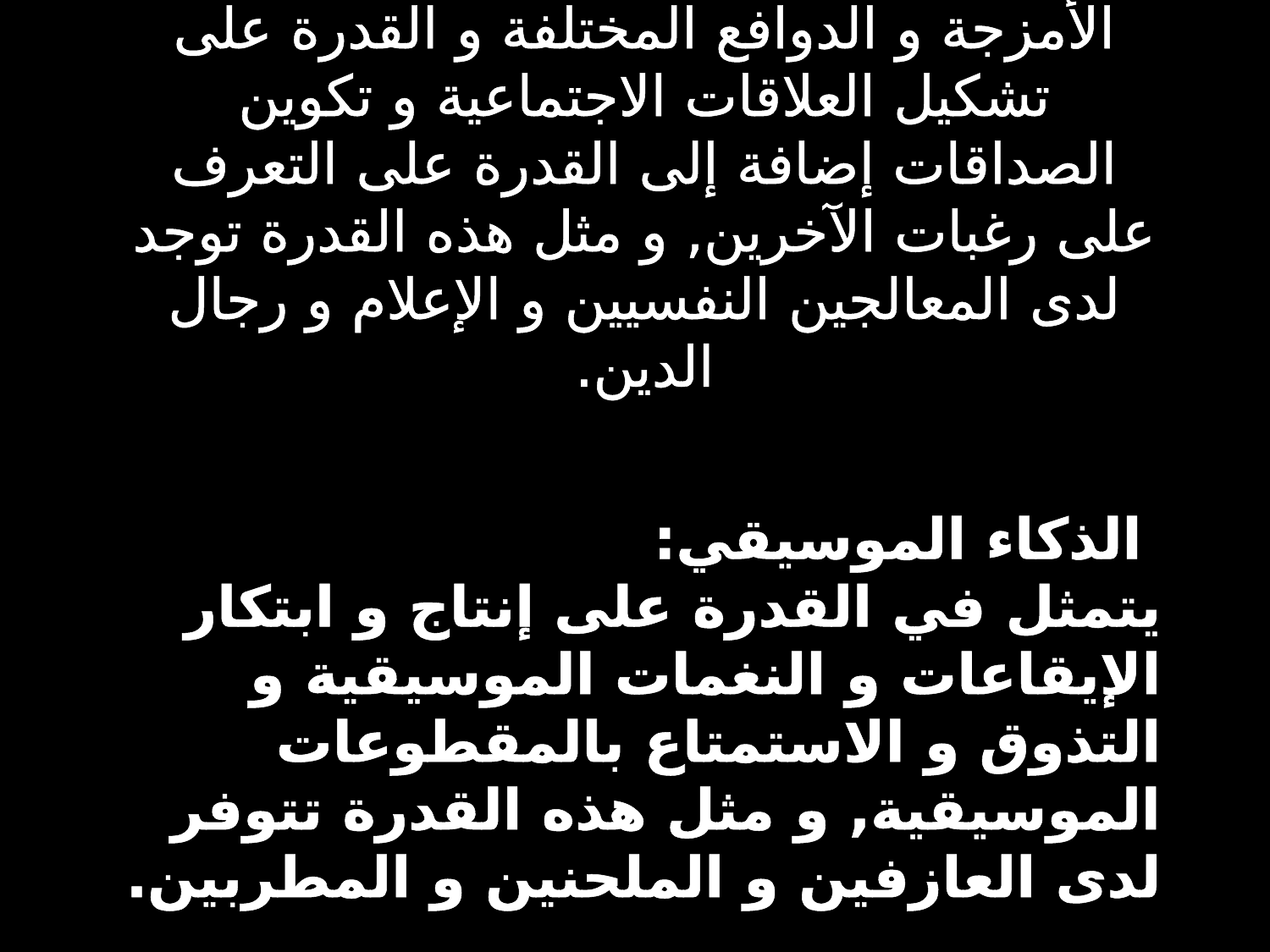

الذكاء الاجتماعي :
يتمثل في القدرة على فهم الآخرين و الاستجابة بشكل لائق و لبق مع الأفراد ذوي الأمزجة و الدوافع المختلفة و القدرة على تشكيل العلاقات الاجتماعية و تكوين الصداقات إضافة إلى القدرة على التعرف على رغبات الآخرين, و مثل هذه القدرة توجد لدى المعالجين النفسيين و الإعلام و رجال الدين.
# الذكاء الموسيقي:
يتمثل في القدرة على إنتاج و ابتكار الإيقاعات و النغمات الموسيقية و التذوق و الاستمتاع بالمقطوعات الموسيقية, و مثل هذه القدرة تتوفر لدى العازفين و الملحنين و المطربين.